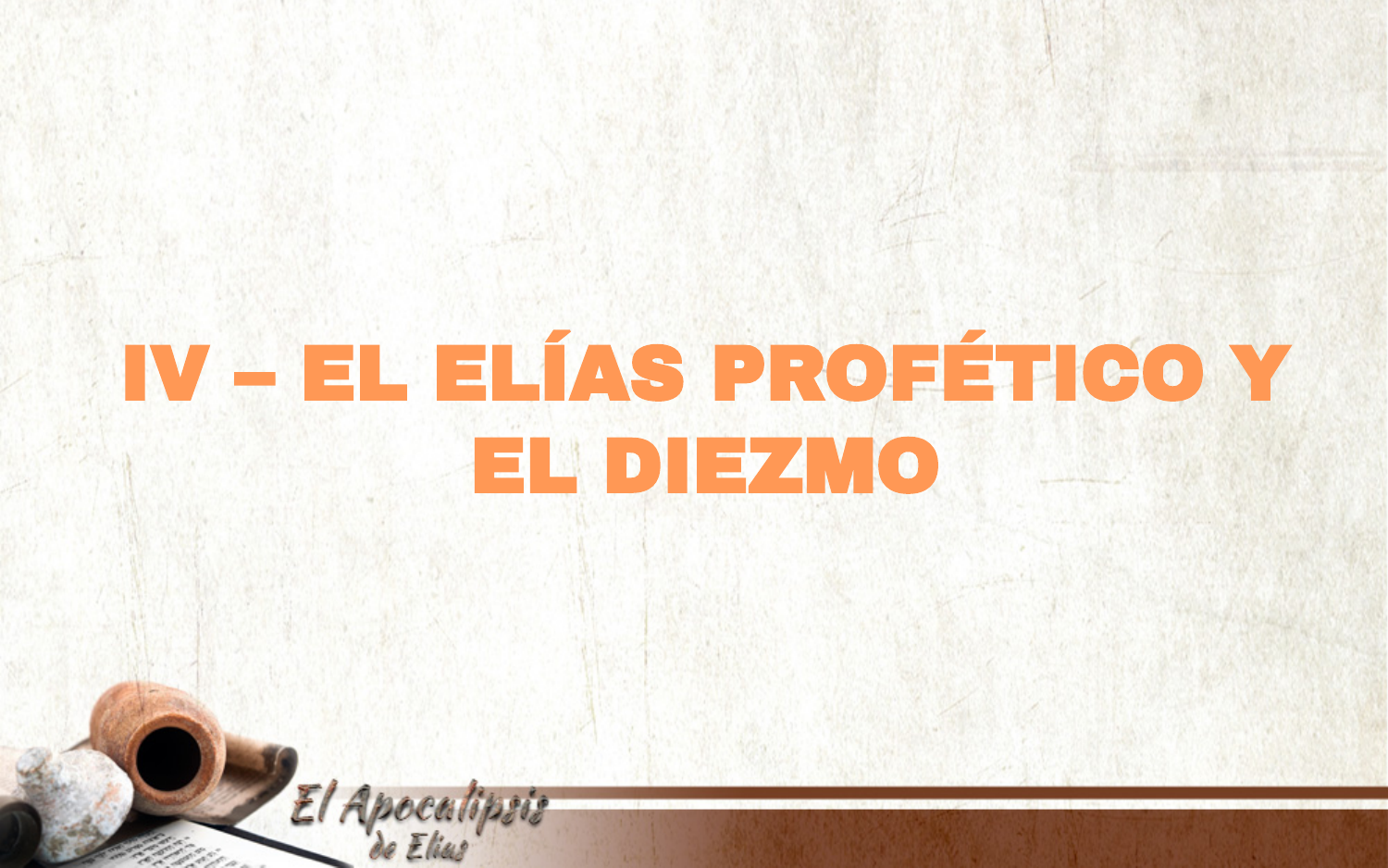

IV – EL ELÍAS PROFÉTICO Y EL DIEZMO